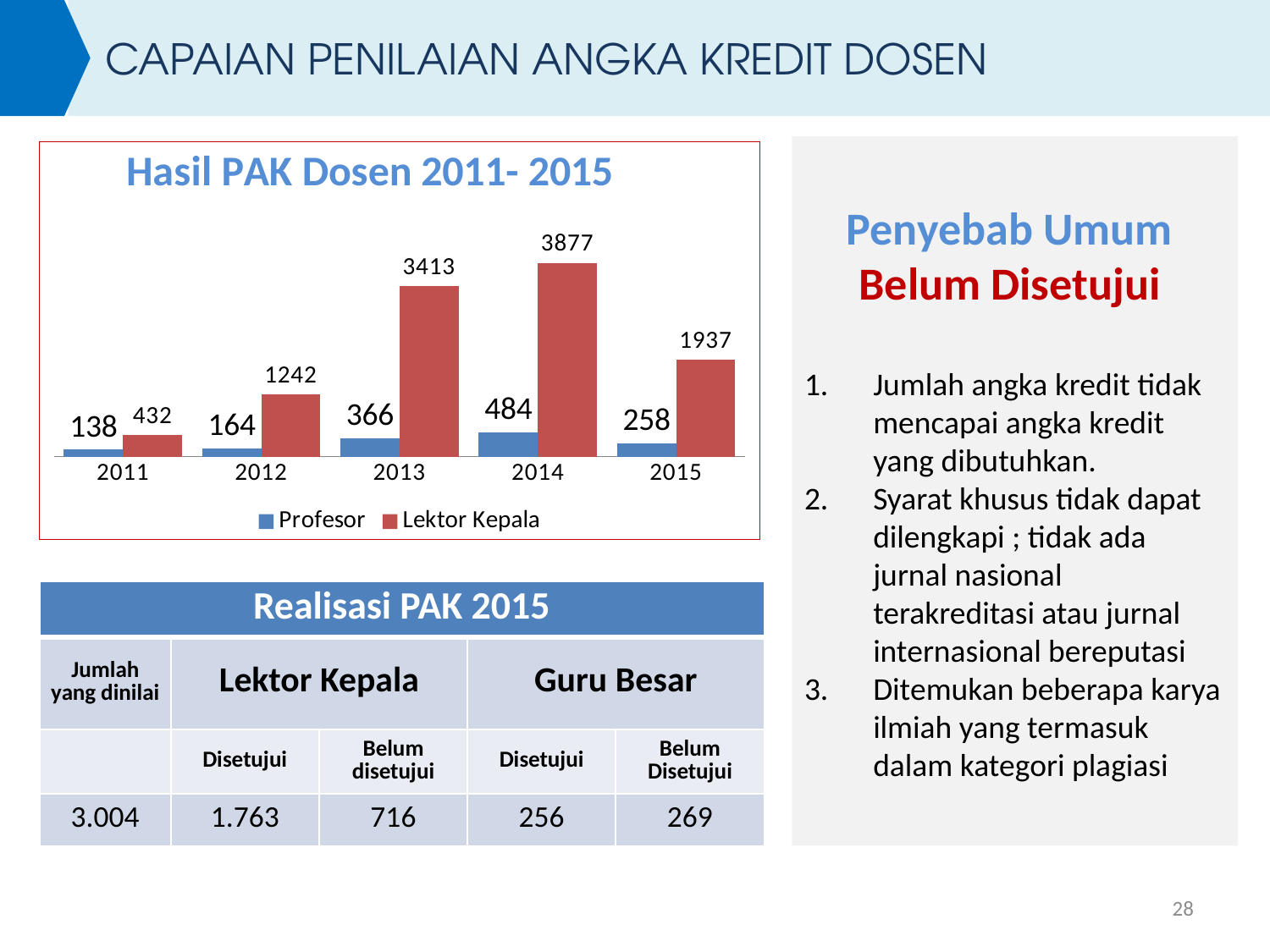

CAPAIAN PENILAIAN ANGKA KREDIT DOSEN
Penyebab Umum
Belum Disetujui

Jumlah angka kredit tidak mencapai angka kredit yang dibutuhkan.
Syarat khusus tidak dapat dilengkapi ; tidak ada jurnal nasional terakreditasi atau jurnal internasional bereputasi
Ditemukan beberapa karya ilmiah yang termasuk dalam kategori plagiasi

### Chart: Hasil PAK Dosen 2011- 2015

| Category | Profesor | Lektor Kepala |
|---|---|---|
| 2011 | 138.0 | 432.0 |
| 2012 | 164.0 | 1242.0 |
| 2013 | 366.0 | 3413.0 |
| 2014 | 484.0 | 3877.0 |
| 2015 | 258.0 | 1937.0 |
| Realisasi PAK 2015 |  |  |  |  |
| --- | --- | --- | --- | --- |
| Jumlah yang dinilai | Lektor Kepala |  | Guru Besar |  |
|  | Disetujui | Belum disetujui | Disetujui | Belum Disetujui |
| 3.004 | 1.763 | 716 | 256 | 269 |
28